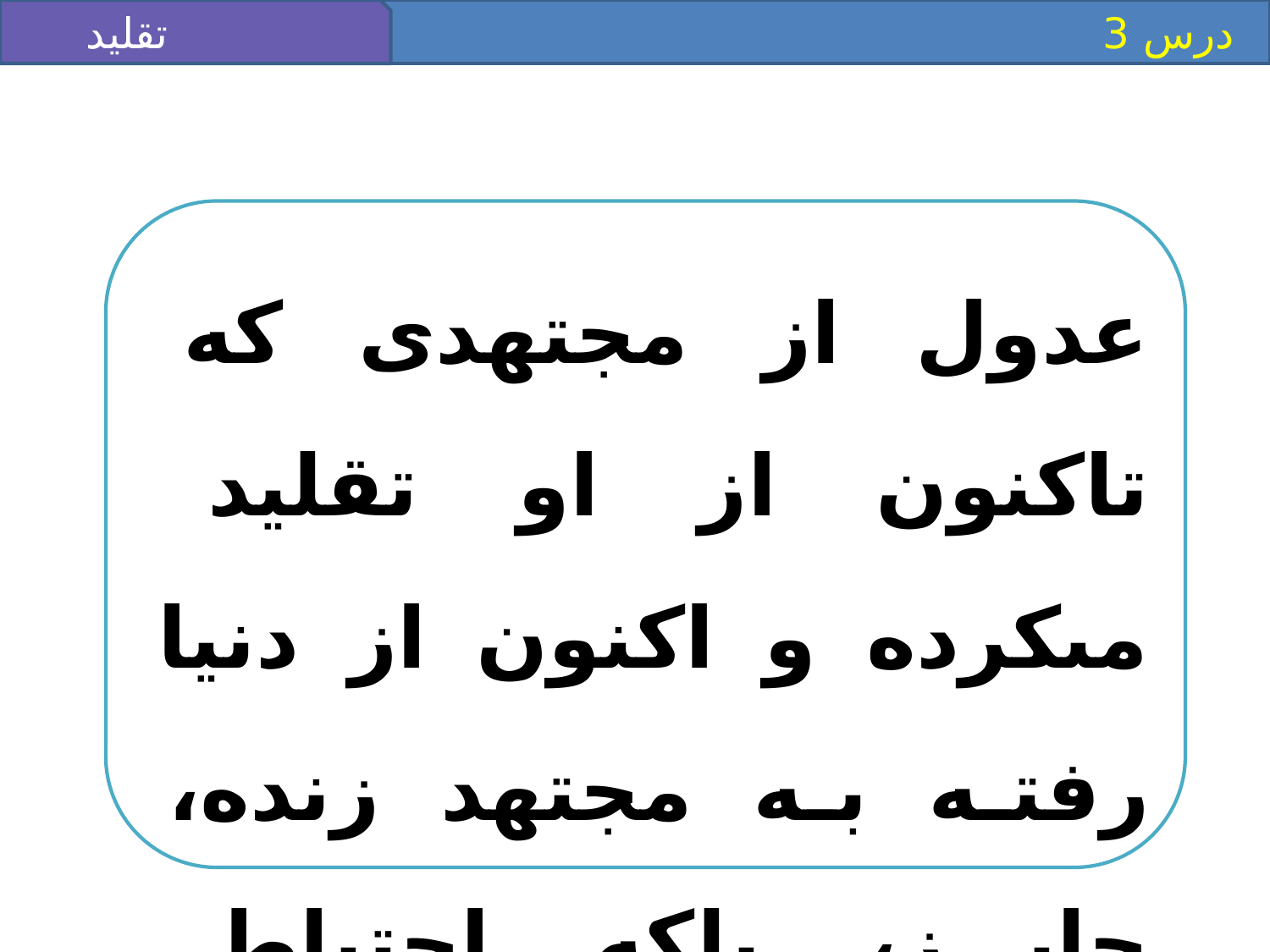

تقليد
 درس 3

عدول از مجتهدى كه تاكنون از او تقليد مى‏كرده و اكنون از دنيا رفته به مجتهد زنده، جايز، بلكه احتياط مستحب است.